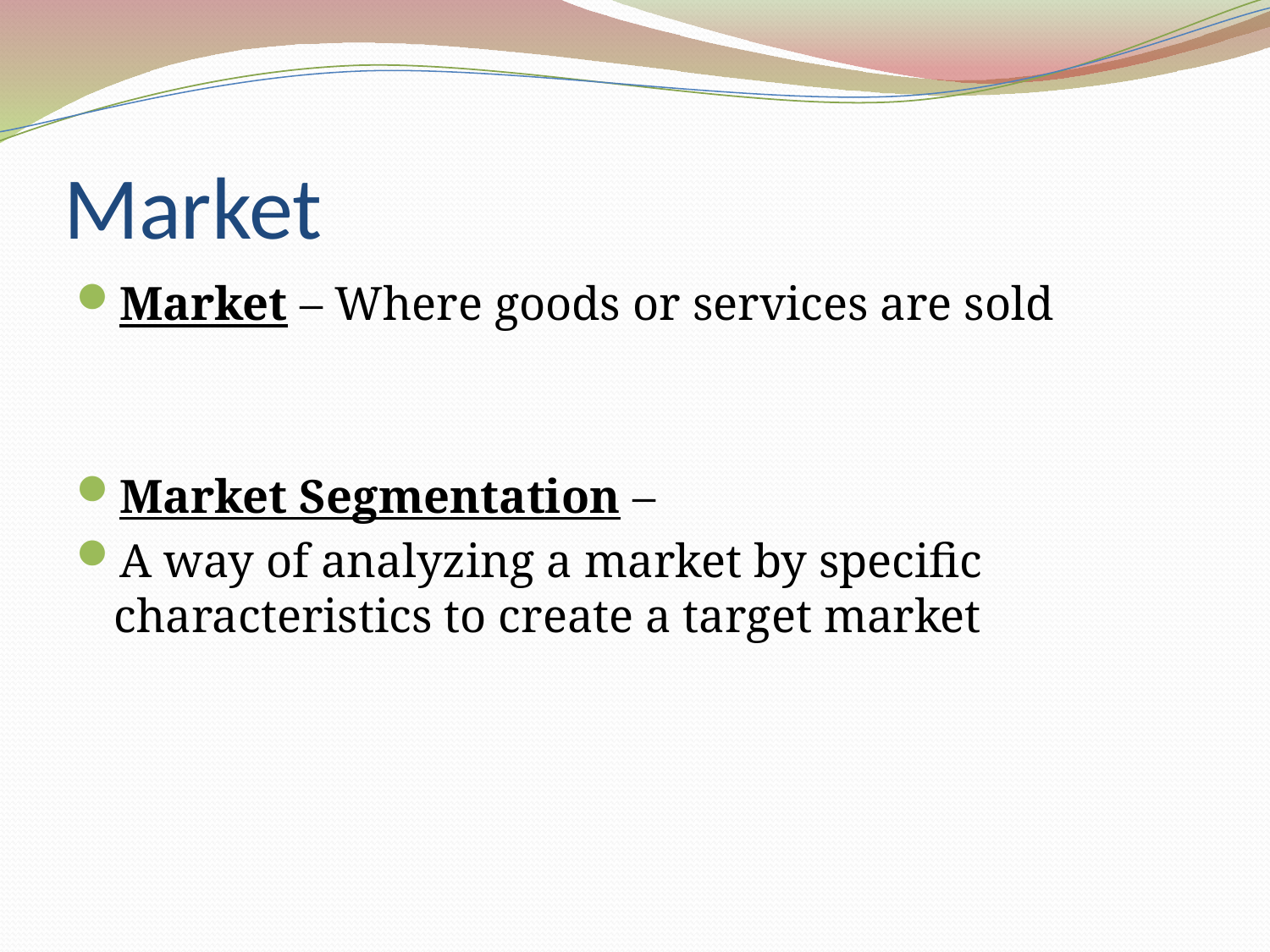

# Market
Market – Where goods or services are sold

Market Segmentation –
A way of analyzing a market by specific characteristics to create a target market